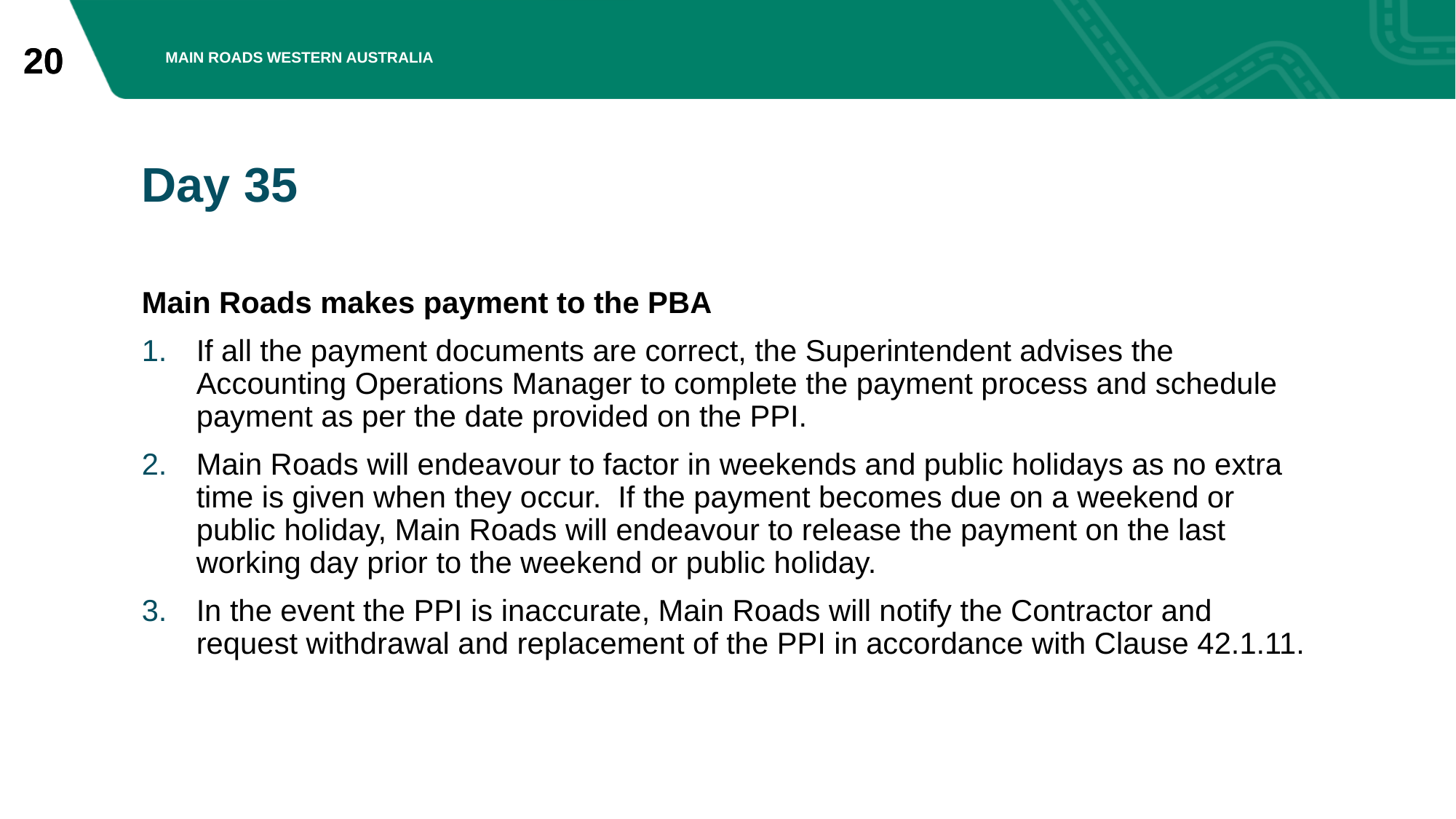

# Day 35
Main Roads makes payment to the PBA
If all the payment documents are correct, the Superintendent advises the Accounting Operations Manager to complete the payment process and schedule payment as per the date provided on the PPI.
Main Roads will endeavour to factor in weekends and public holidays as no extra time is given when they occur.  If the payment becomes due on a weekend or public holiday, Main Roads will endeavour to release the payment on the last working day prior to the weekend or public holiday.
In the event the PPI is inaccurate, Main Roads will notify the Contractor and request withdrawal and replacement of the PPI in accordance with Clause 42.1.11.